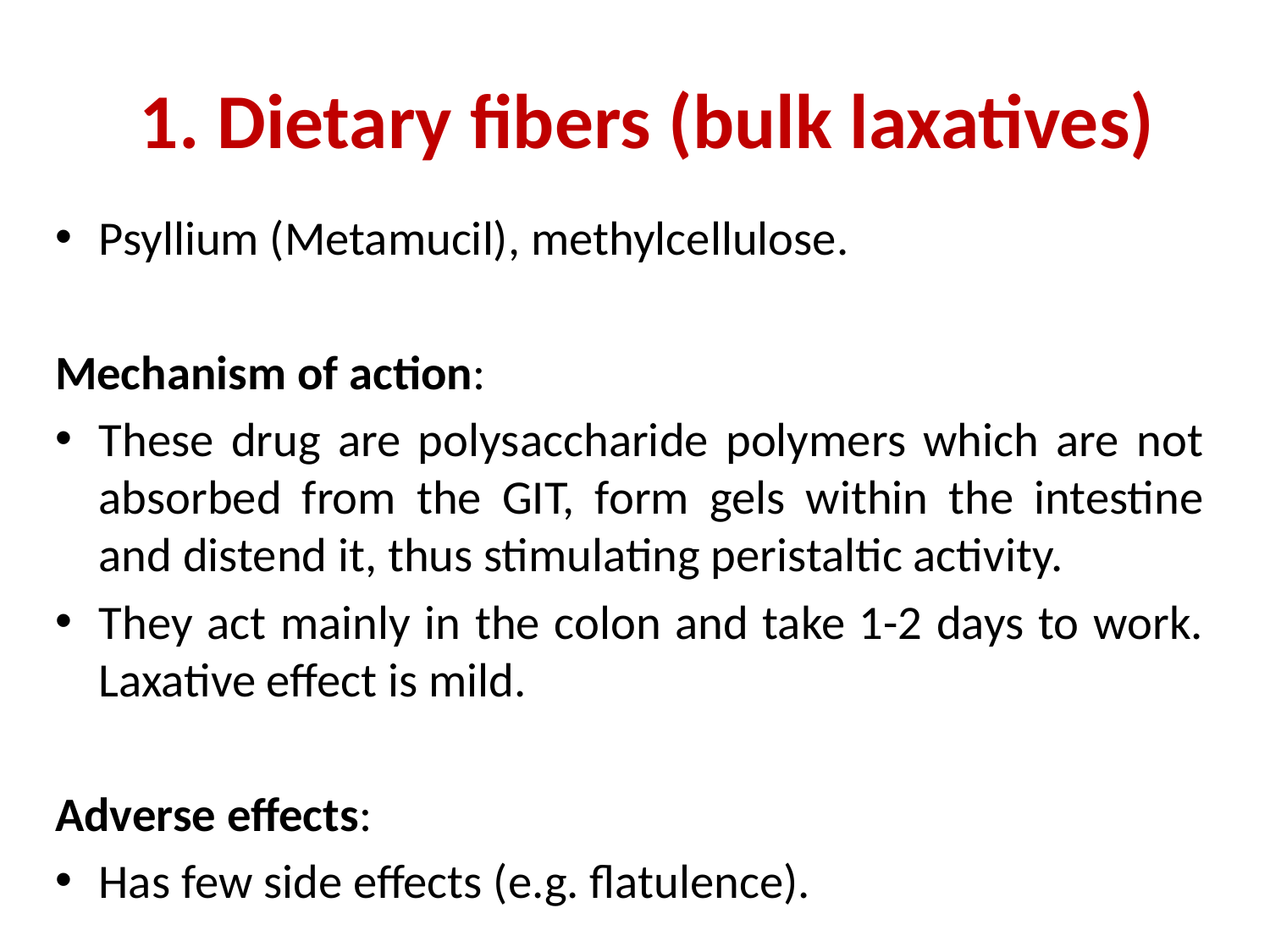

# 1. Dietary fibers (bulk laxatives)
Psyllium (Metamucil), methylcellulose.

Mechanism of action:
These drug are polysaccharide polymers which are not absorbed from the GIT, form gels within the intestine and distend it, thus stimulating peristaltic activity.
They act mainly in the colon and take 1-2 days to work. Laxative effect is mild.

Adverse effects:
Has few side effects (e.g. flatulence).